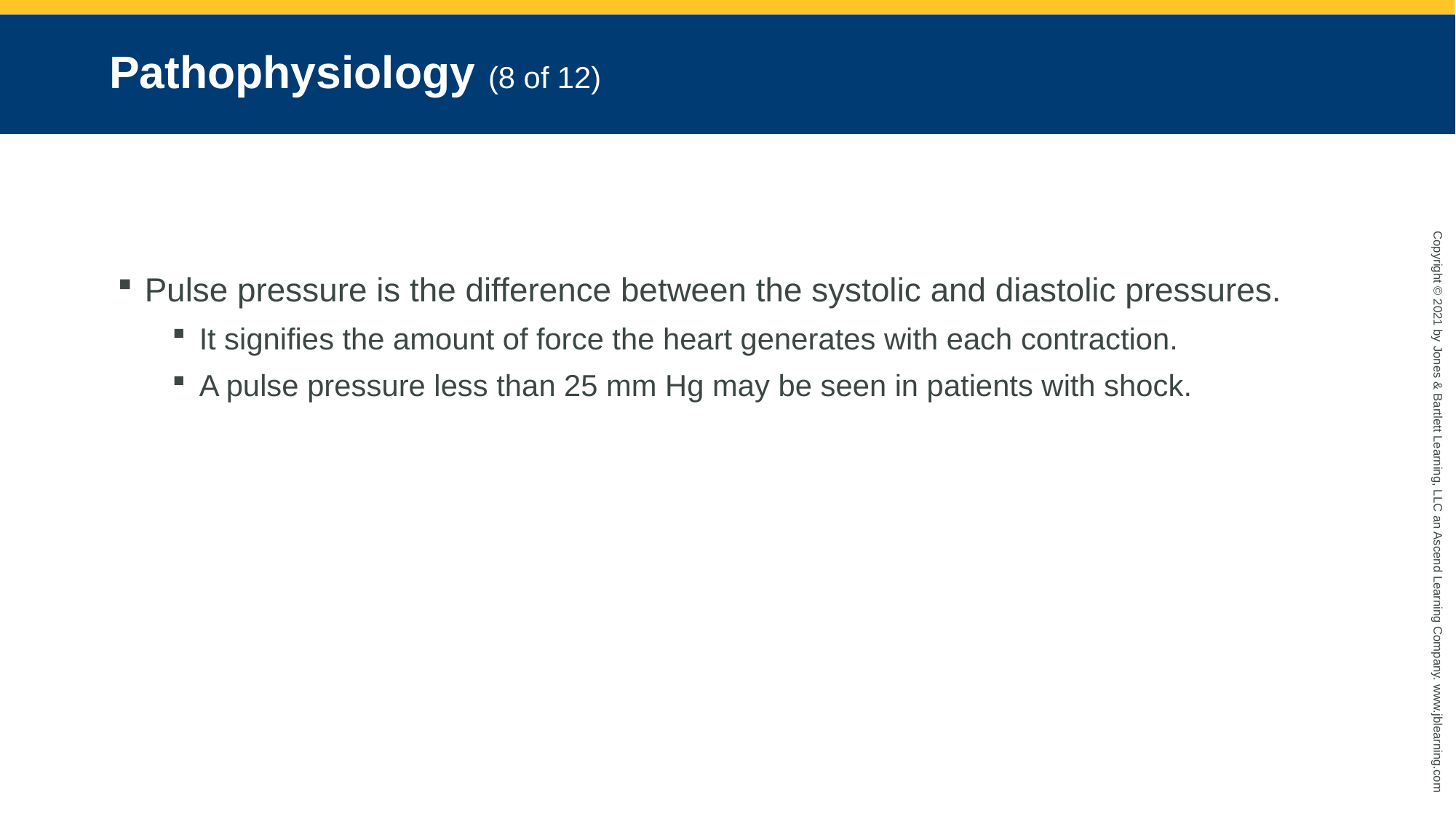

# Pathophysiology (8 of 12)
Pulse pressure is the difference between the systolic and diastolic pressures.
It signifies the amount of force the heart generates with each contraction.
A pulse pressure less than 25 mm Hg may be seen in patients with shock.